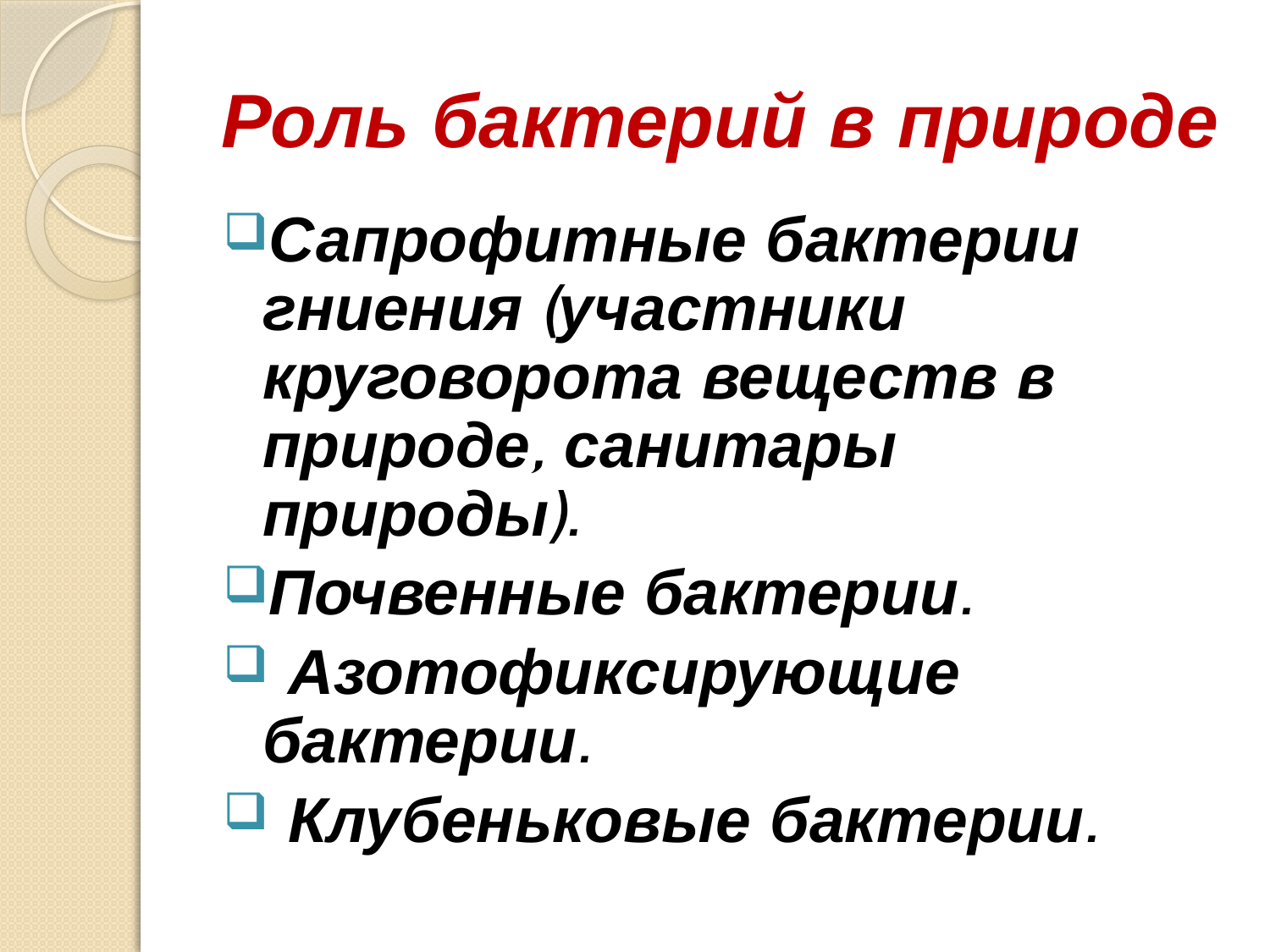

# Роль бактерий в природе
Сапрофитные бактерии гниения (участники круговорота веществ в природе, санитары природы).
Почвенные бактерии.
 Азотофиксирующие бактерии.
 Клубеньковые бактерии.